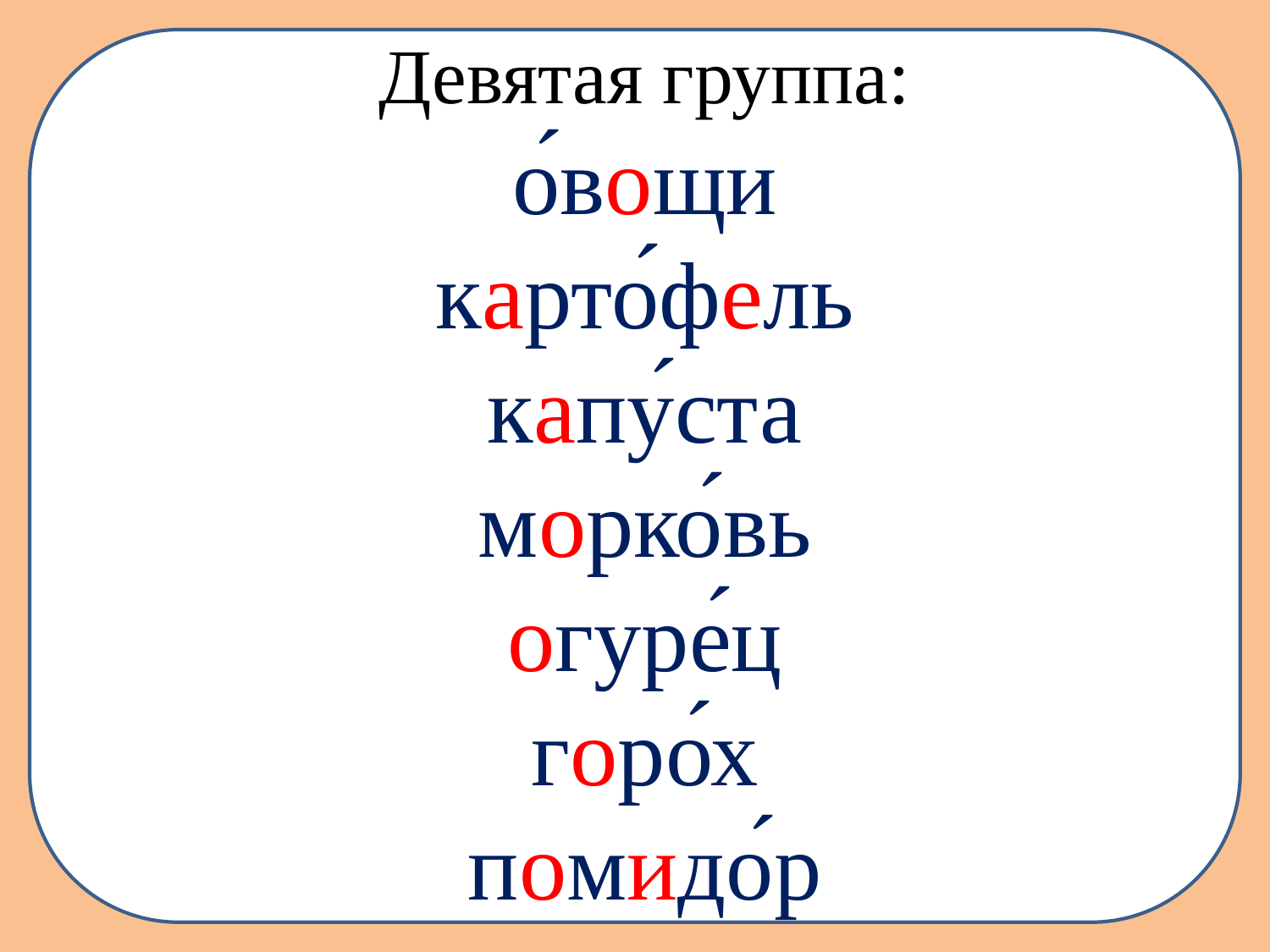

Девятая группа:
о́вощи
карто́фель
капу́ста
морко́вь
огуре́ц
горо́х
помидо́р